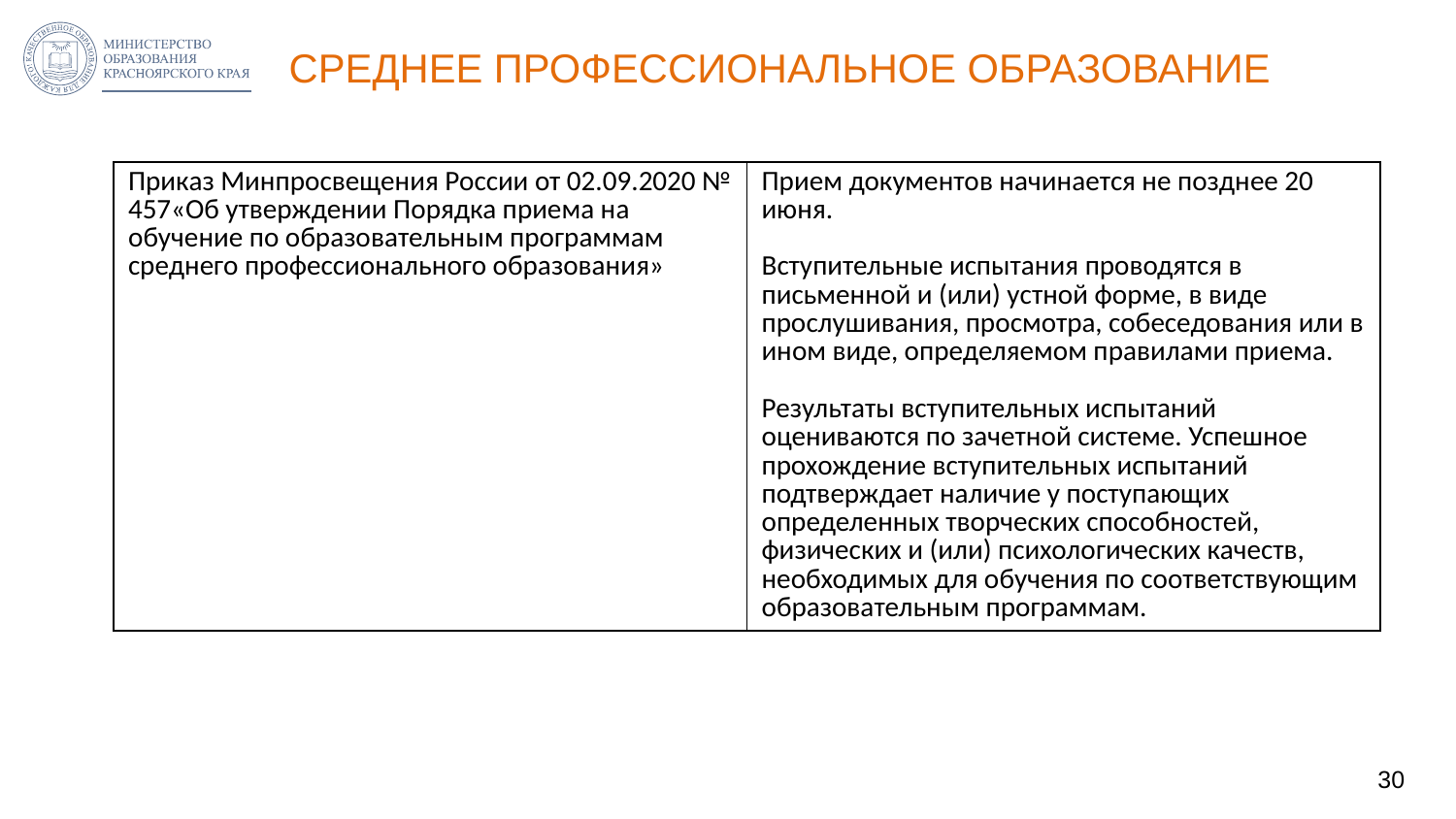

# СРЕДНЕЕ ПРОФЕССИОНАЛЬНОЕ ОБРАЗОВАНИЕ
| Приказ Минпросвещения России от 02.09.2020 № 457«Об утверждении Порядка приема на обучение по образовательным программам среднего профессионального образования» | Прием документов начинается не позднее 20 июня. Вступительные испытания проводятся в письменной и (или) устной форме, в виде прослушивания, просмотра, собеседования или в ином виде, определяемом правилами приема. Результаты вступительных испытаний оцениваются по зачетной системе. Успешное прохождение вступительных испытаний подтверждает наличие у поступающих определенных творческих способностей, физических и (или) психологических качеств, необходимых для обучения по соответствующим образовательным программам. |
| --- | --- |
30